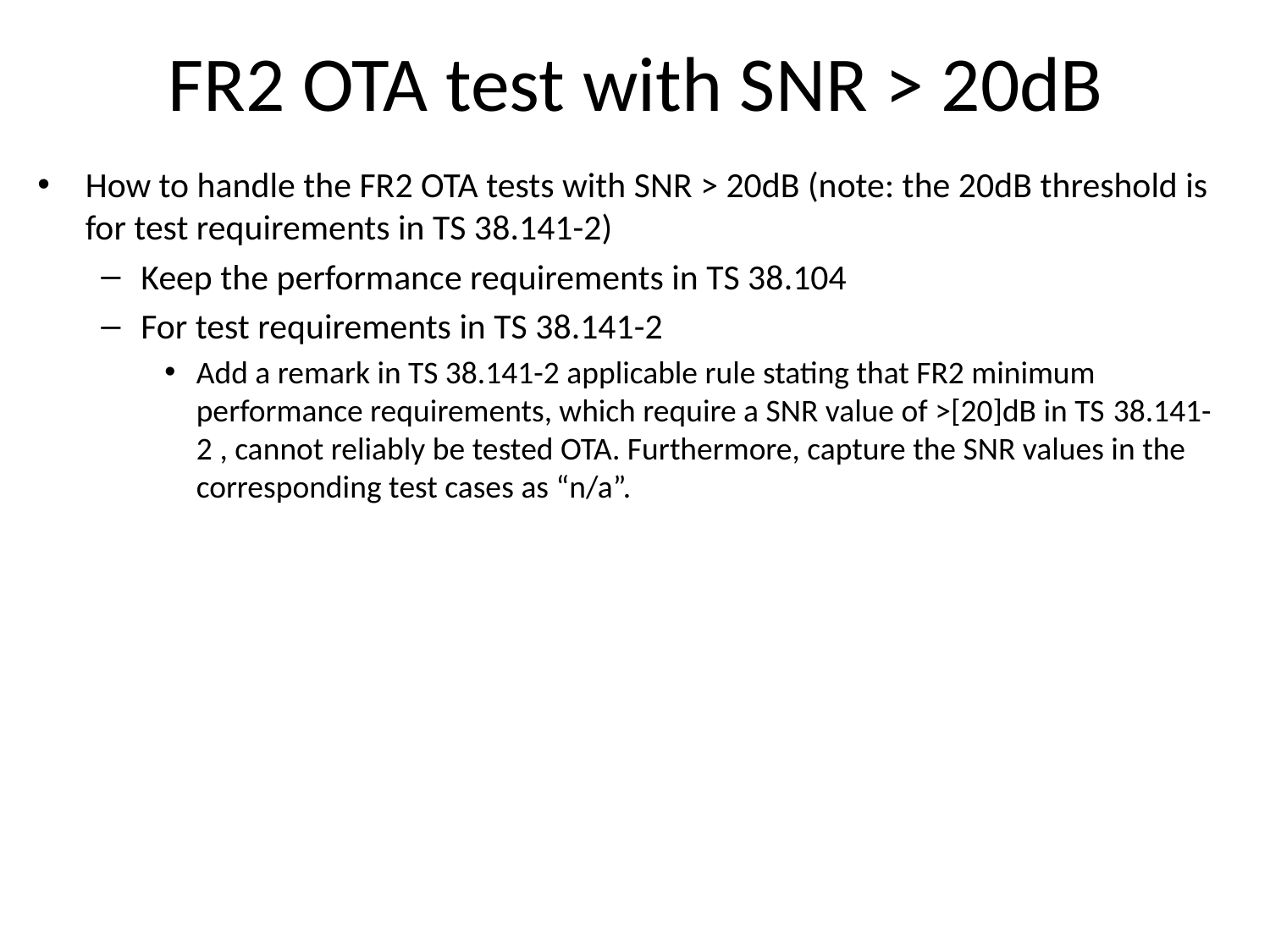

# FR2 OTA test with SNR > 20dB
How to handle the FR2 OTA tests with SNR > 20dB (note: the 20dB threshold is for test requirements in TS 38.141-2)
Keep the performance requirements in TS 38.104
For test requirements in TS 38.141-2
Add a remark in TS 38.141-2 applicable rule stating that FR2 minimum performance requirements, which require a SNR value of >[20]dB in TS 38.141-2 , cannot reliably be tested OTA. Furthermore, capture the SNR values in the corresponding test cases as “n/a”.